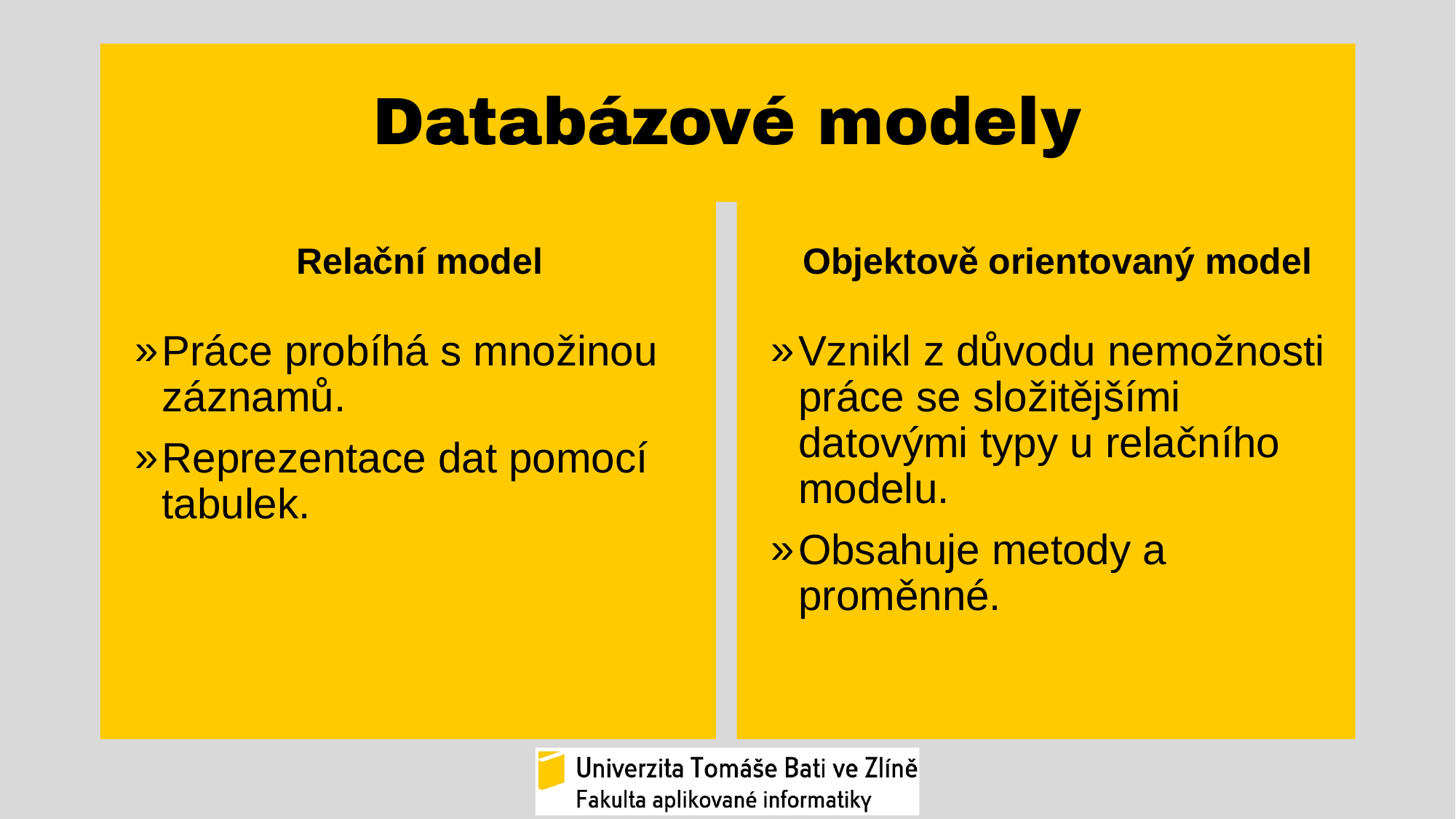

# Databázové modely
Relační model
Objektově orientovaný model
Práce probíhá s množinou záznamů.
Reprezentace dat pomocí tabulek.

Vznikl z důvodu nemožnosti práce se složitějšími datovými typy u relačního modelu.
Obsahuje metody a proměnné.